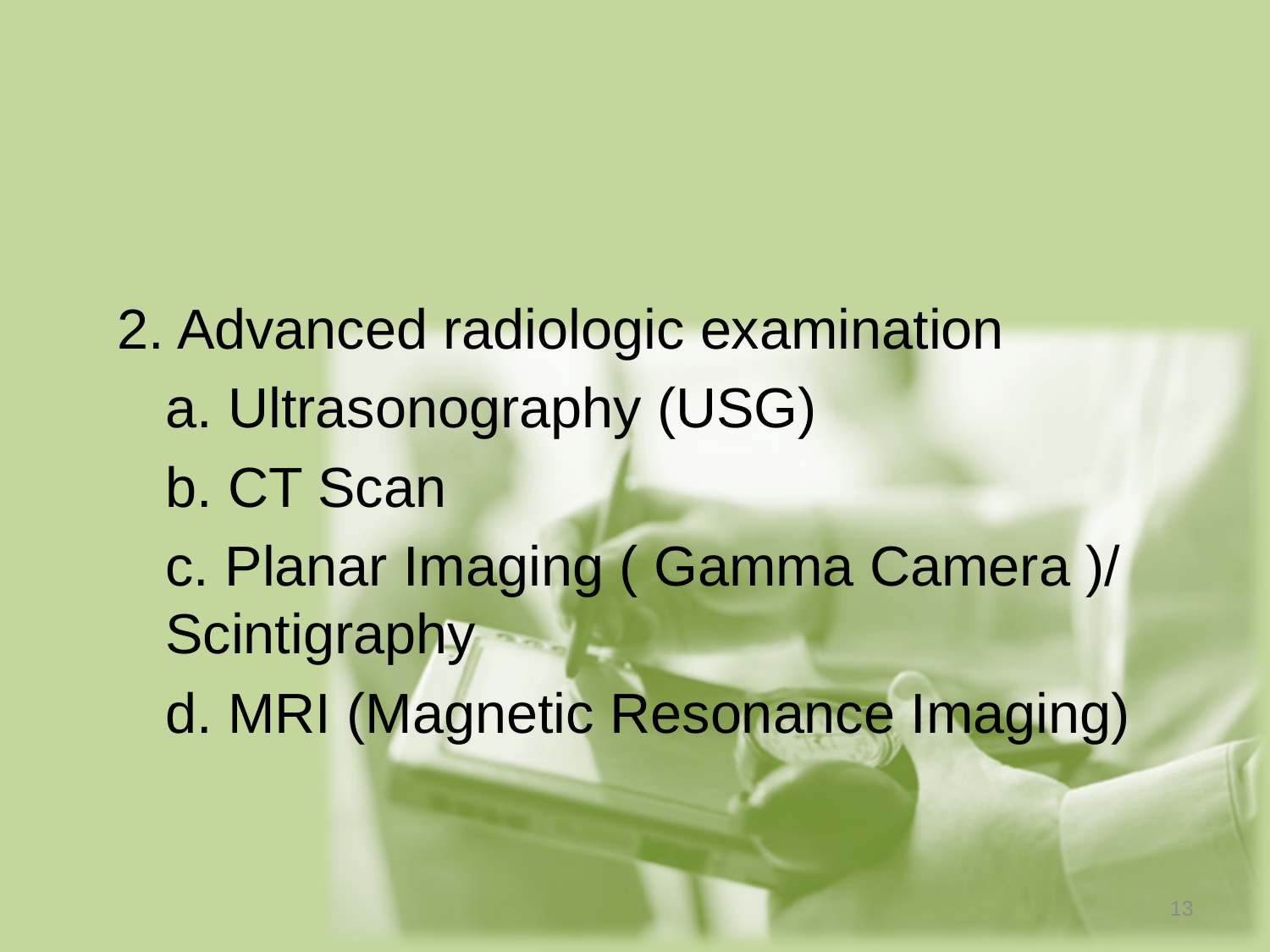

2. Advanced radiologic examination
	a. Ultrasonography (USG)
	b. CT Scan
	c. Planar Imaging ( Gamma Camera )/ Scintigraphy
	d. MRI (Magnetic Resonance Imaging)
13